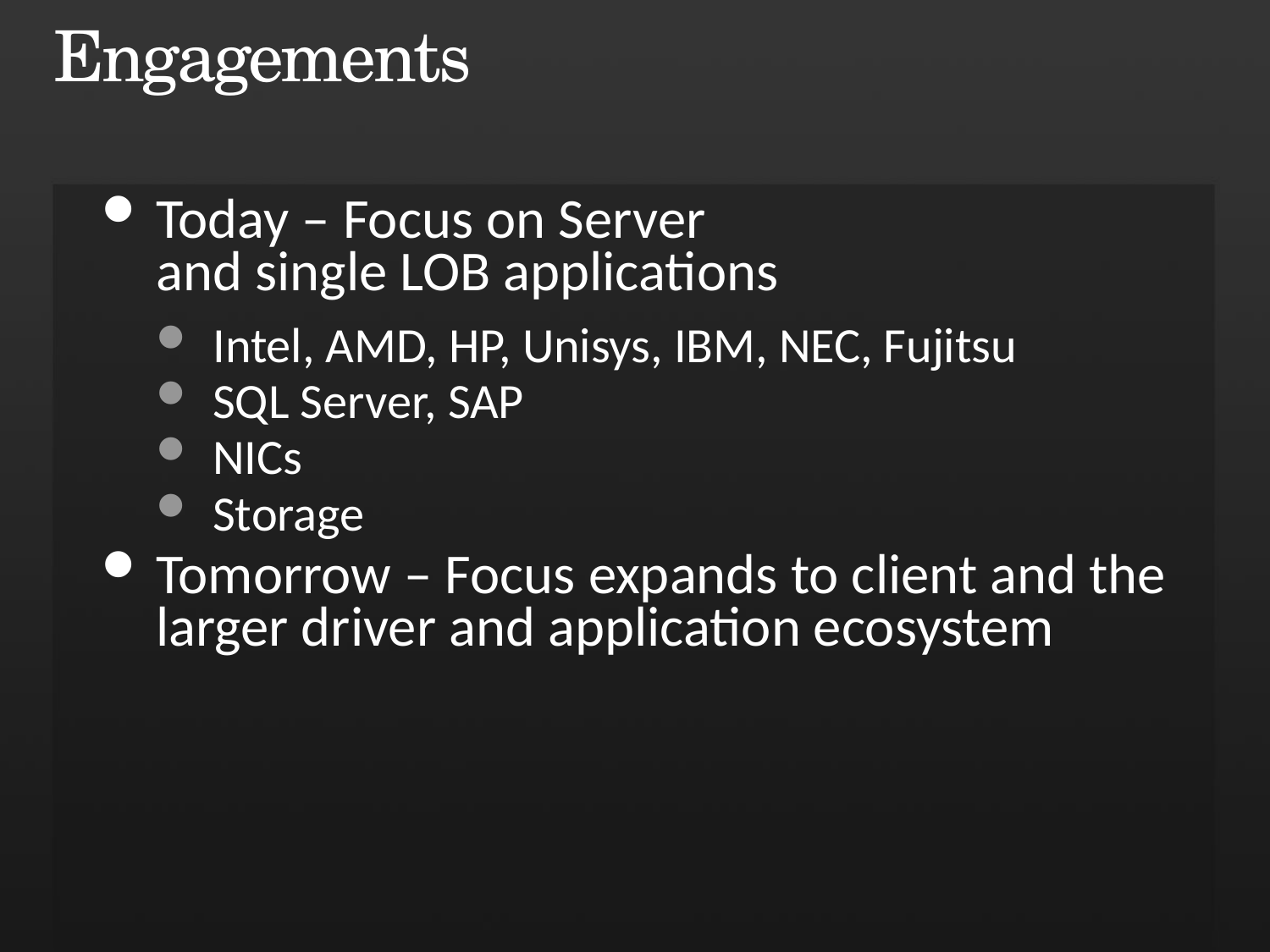

# Engagements
Today – Focus on Server
and single LOB applications
Intel, AMD, HP, Unisys, IBM, NEC, Fujitsu
SQL Server, SAP
NICs
Storage
Tomorrow – Focus expands to client and the larger driver and application ecosystem